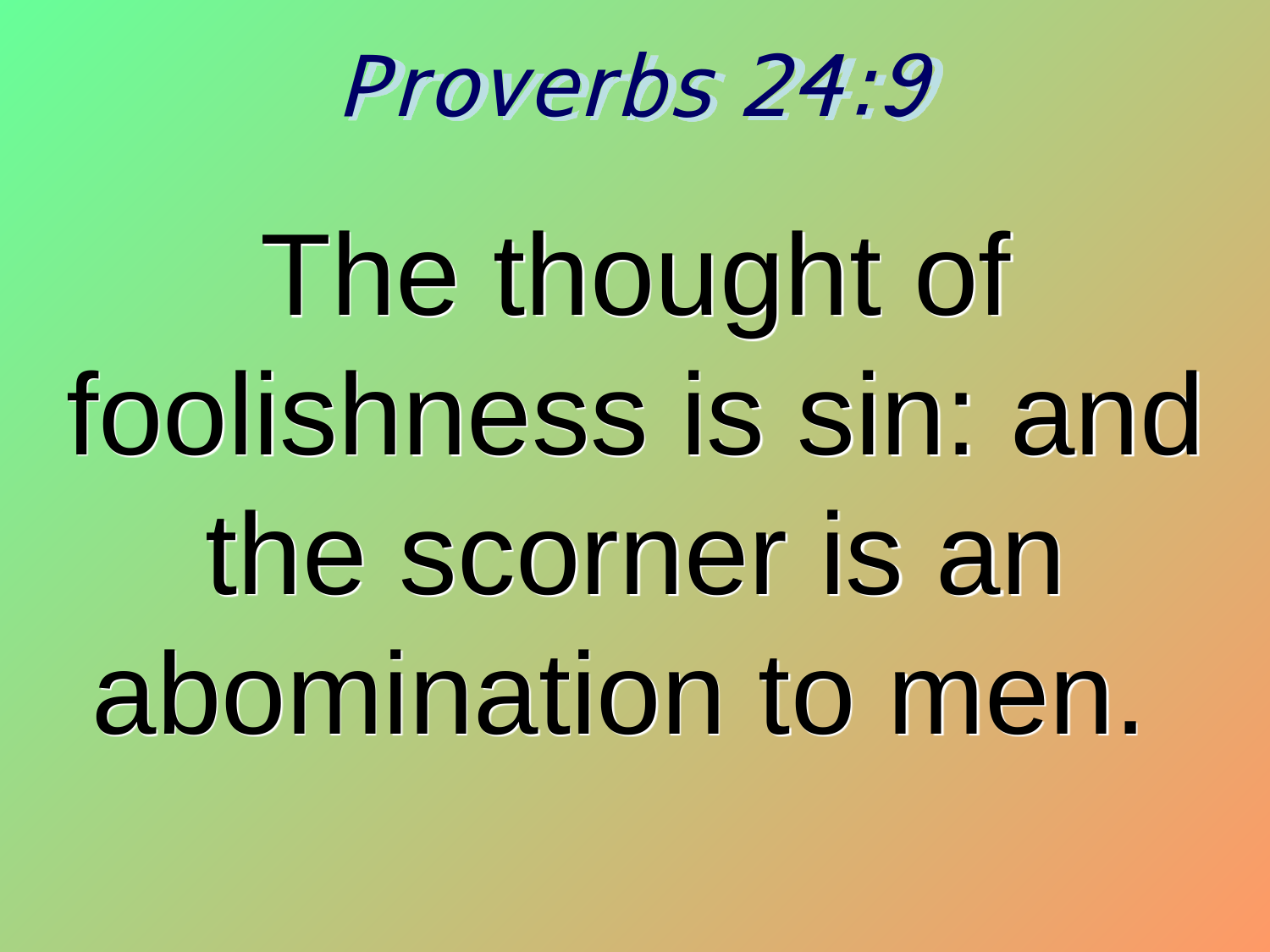

Proverbs 24:9
The thought of foolishness is sin: and the scorner is an abomination to men.